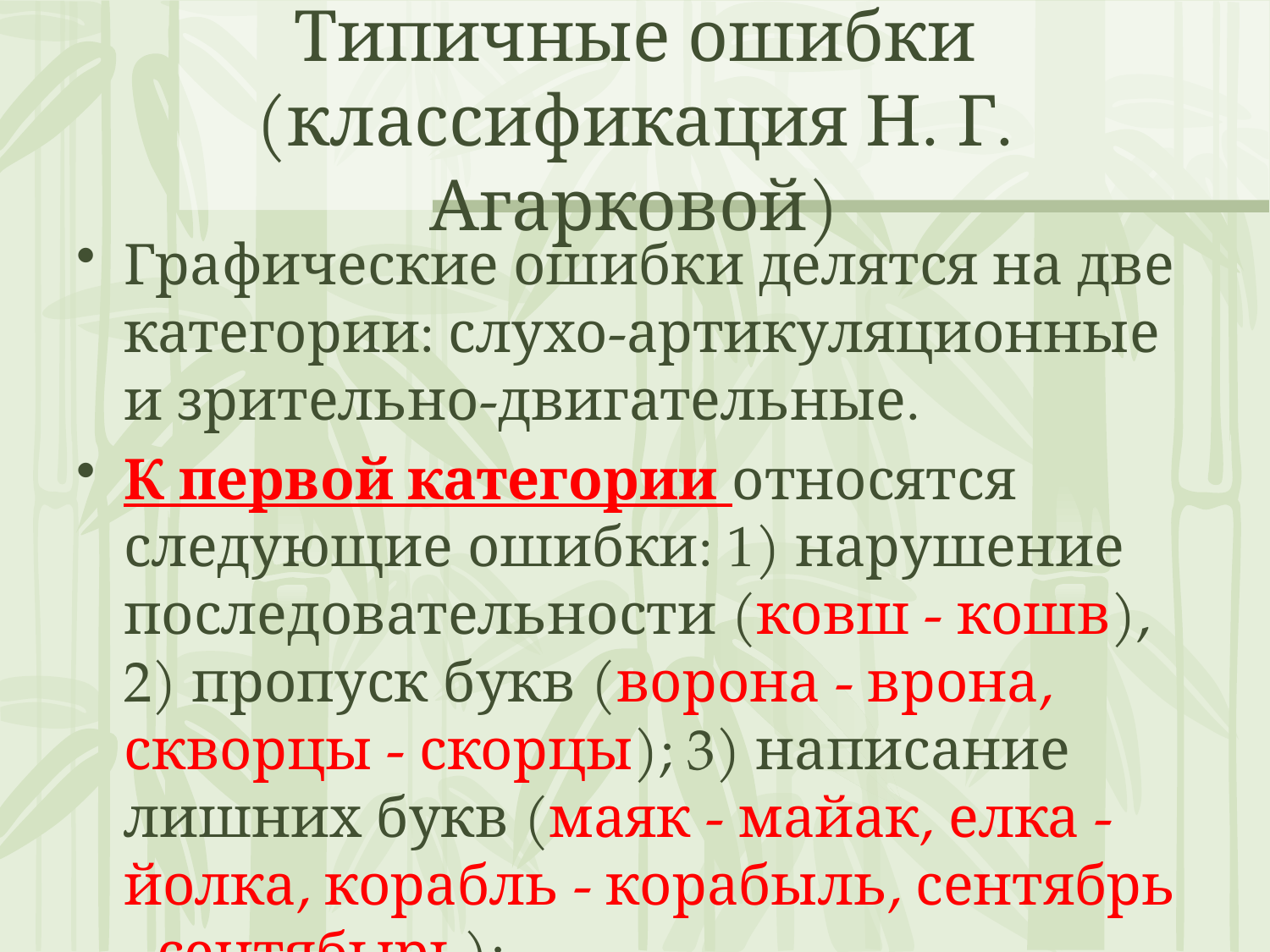

# Типичные ошибки (классификация Н. Г. Агарковой)
Графические ошибки делятся на две категории: слухо-артикуляционные и зрительно-двигательные.
К первой категории относятся следующие ошибки: 1) нарушение последовательности (ковш - кошв), 2) пропуск букв (ворона - врона, скворцы - скорцы); 3) написание лишних букв (маяк - майак, елка -йолка, корабль - корабыль, сентябрь - сентябырь);